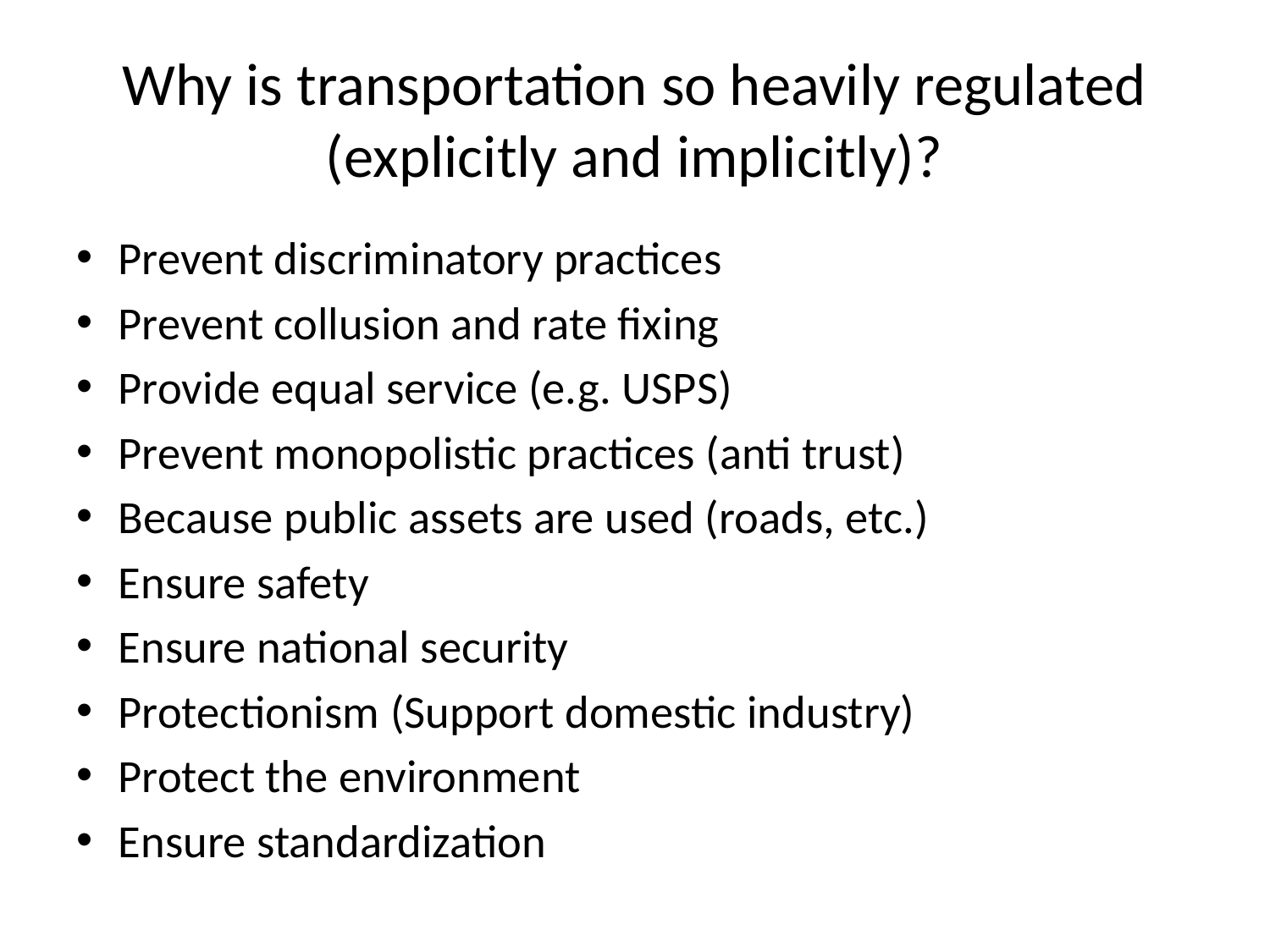

# Why is transportation so heavily regulated (explicitly and implicitly)?
Prevent discriminatory practices
Prevent collusion and rate fixing
Provide equal service (e.g. USPS)
Prevent monopolistic practices (anti trust)
Because public assets are used (roads, etc.)
Ensure safety
Ensure national security
Protectionism (Support domestic industry)
Protect the environment
Ensure standardization